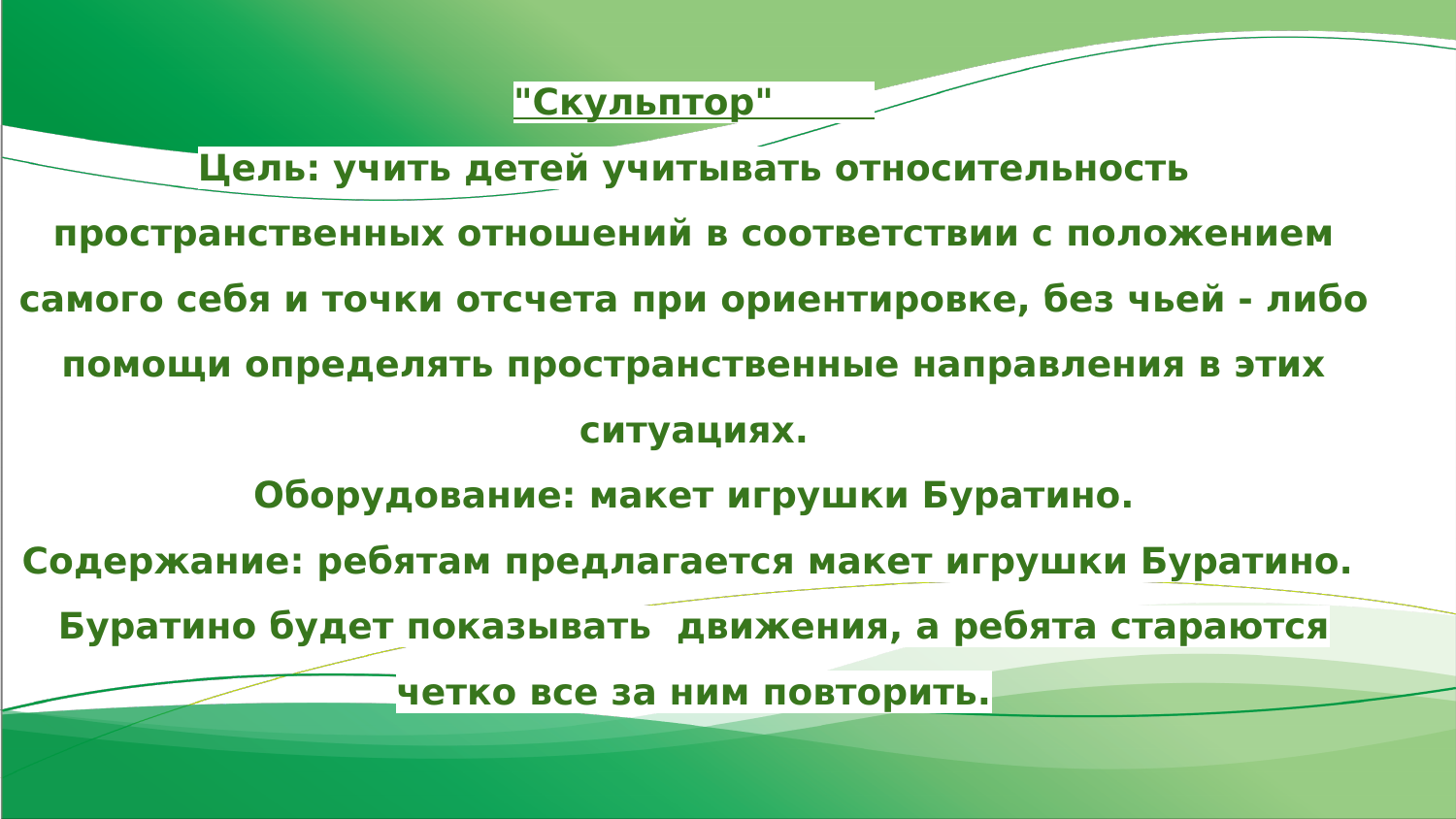

"Скульптор"
Цель: учить детей учитывать относительность пространственных отношений в соответствии с положением самого себя и точки отсчета при ориентировке, без чьей - либо помощи определять пространственные направления в этих ситуациях.
Оборудование: макет игрушки Буратино.
Содержание: ребятам предлагается макет игрушки Буратино.  Буратино будет показывать  движения, а ребята стараются четко все за ним повторить.